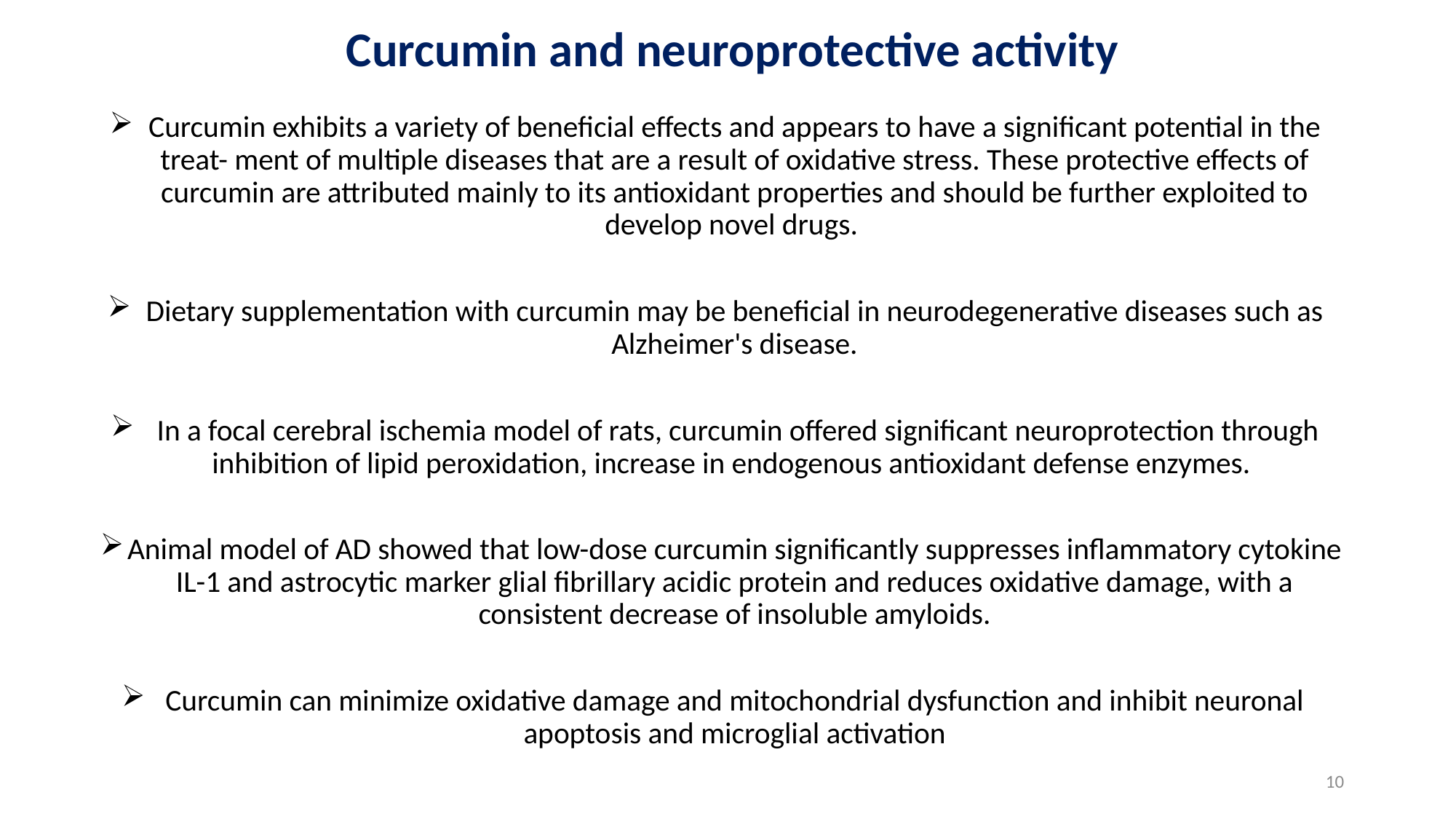

# Curcumin and neuroprotective activity
Curcumin exhibits a variety of beneficial effects and appears to have a significant potential in the treat- ment of multiple diseases that are a result of oxidative stress. These protective effects of curcumin are attributed mainly to its antioxidant properties and should be further exploited to develop novel drugs.

Dietary supplementation with curcumin may be beneficial in neurodegenerative diseases such as Alzheimer's disease.

 In a focal cerebral ischemia model of rats, curcumin offered significant neuroprotection through inhibition of lipid peroxidation, increase in endogenous antioxidant defense enzymes.

Animal model of AD showed that low-dose curcumin significantly suppresses inflammatory cytokine IL-1 and astrocytic marker glial fibrillary acidic protein and reduces oxidative damage, with a consistent decrease of insoluble amyloids.

Curcumin can minimize oxidative damage and mitochondrial dysfunction and inhibit neuronal apoptosis and microglial activation

10